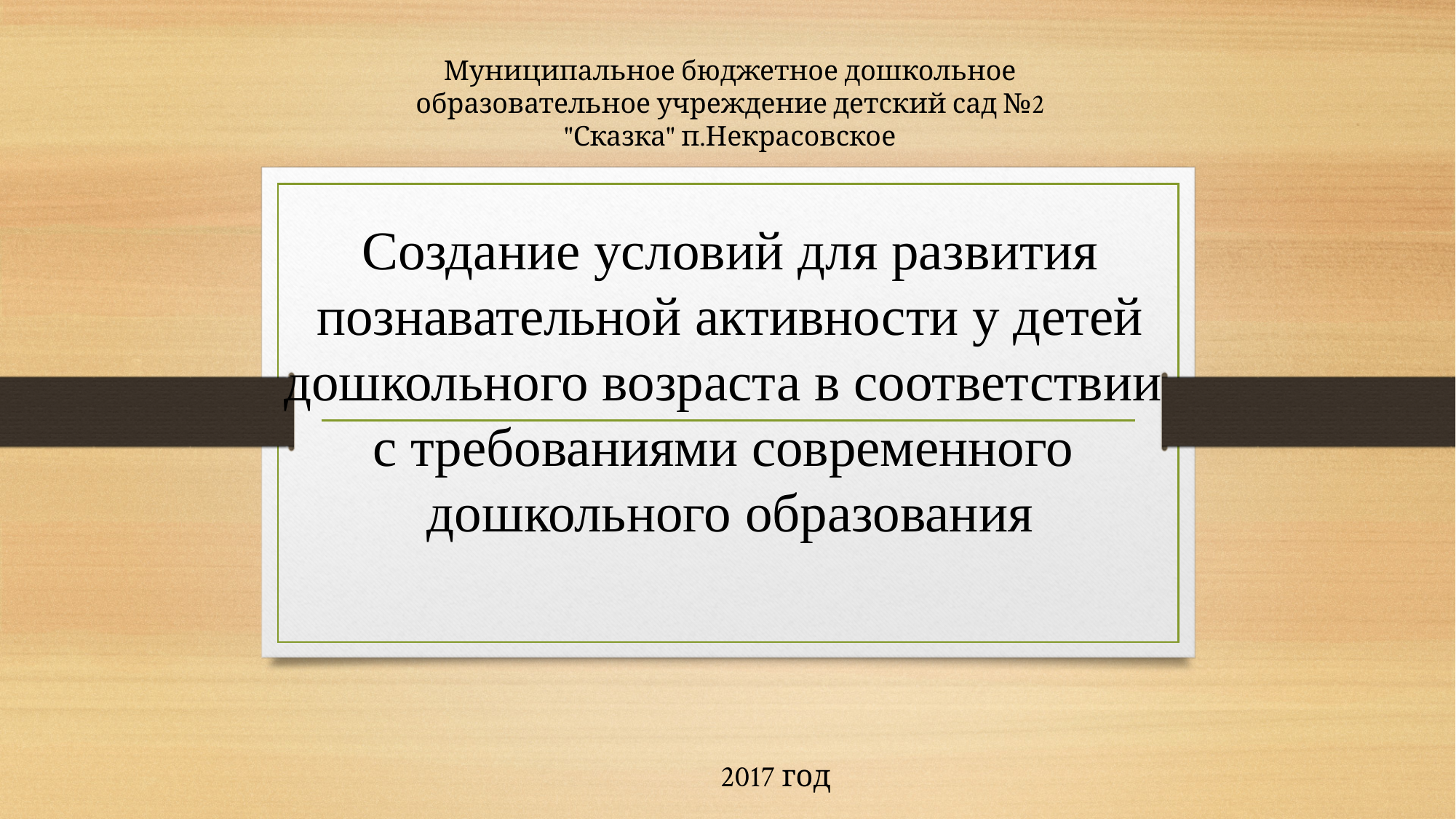

Муниципальное бюджетное дошкольное образовательное учреждение детский сад №2 "Сказка" п.Некрасовское
# Создание условий для развития познавательной активности у детей дошкольного возраста в соответствии с требованиями современного дошкольного образования
2017 год